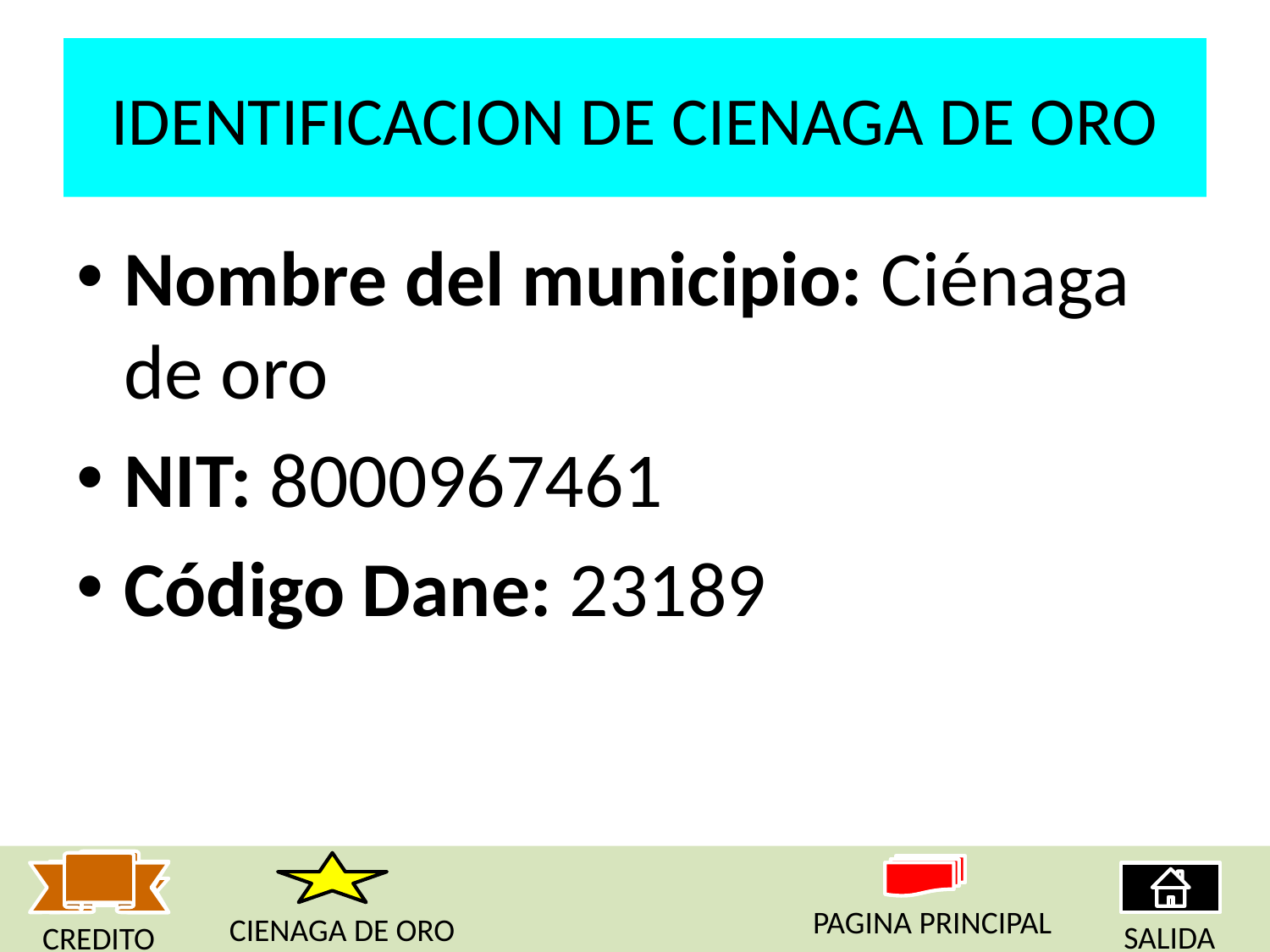

# IDENTIFICACION DE CIENAGA DE ORO
Nombre del municipio: Ciénaga de oro
NIT: 8000967461
Código Dane: 23189

PAGINA PRINCIPAL
CIENAGA DE ORO
SALIDA
CREDITO